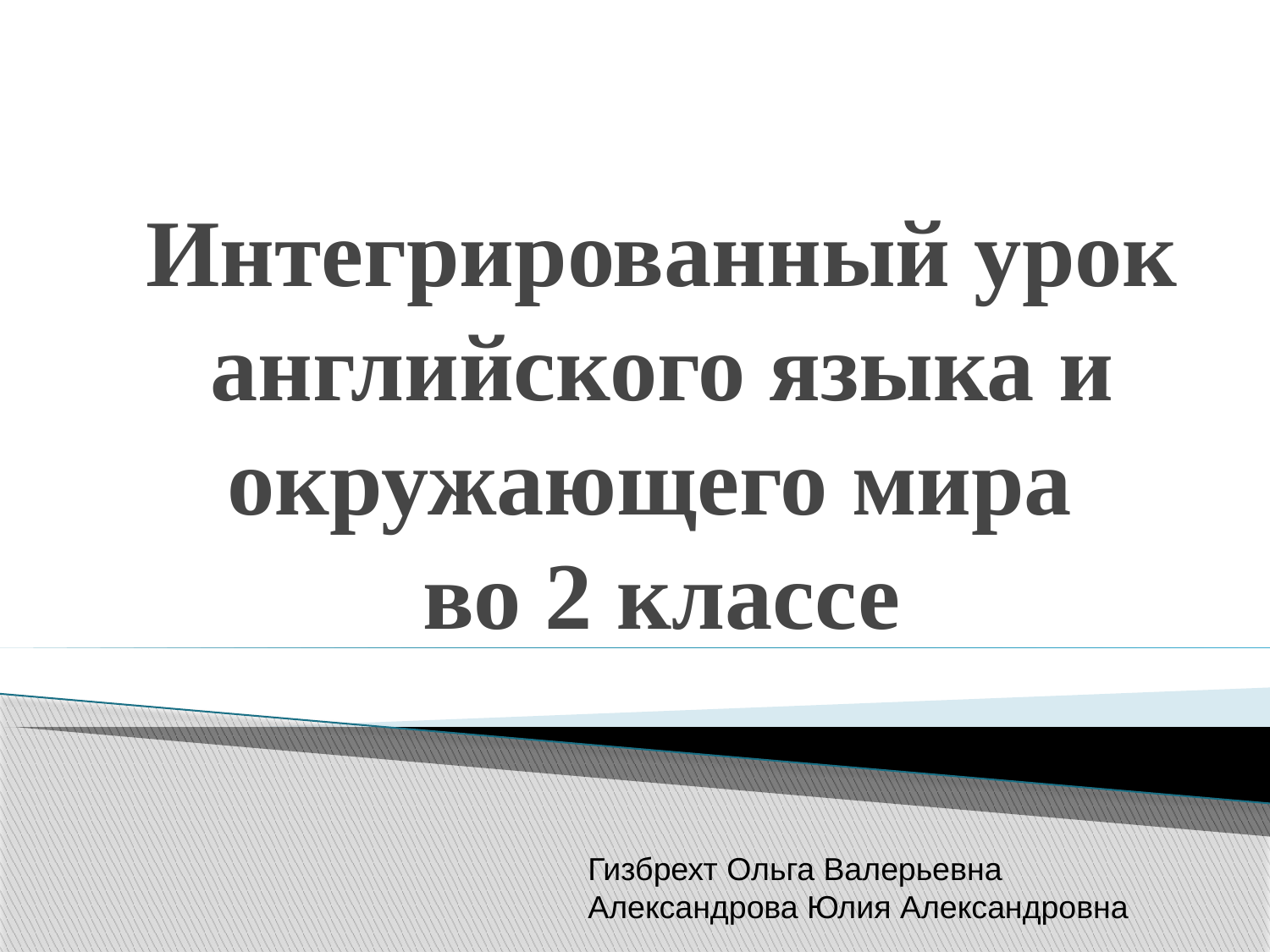

# Интегрированный урок английского языка и окружающего мира во 2 классе
Гизбрехт Ольга Валерьевна
Александрова Юлия Александровна